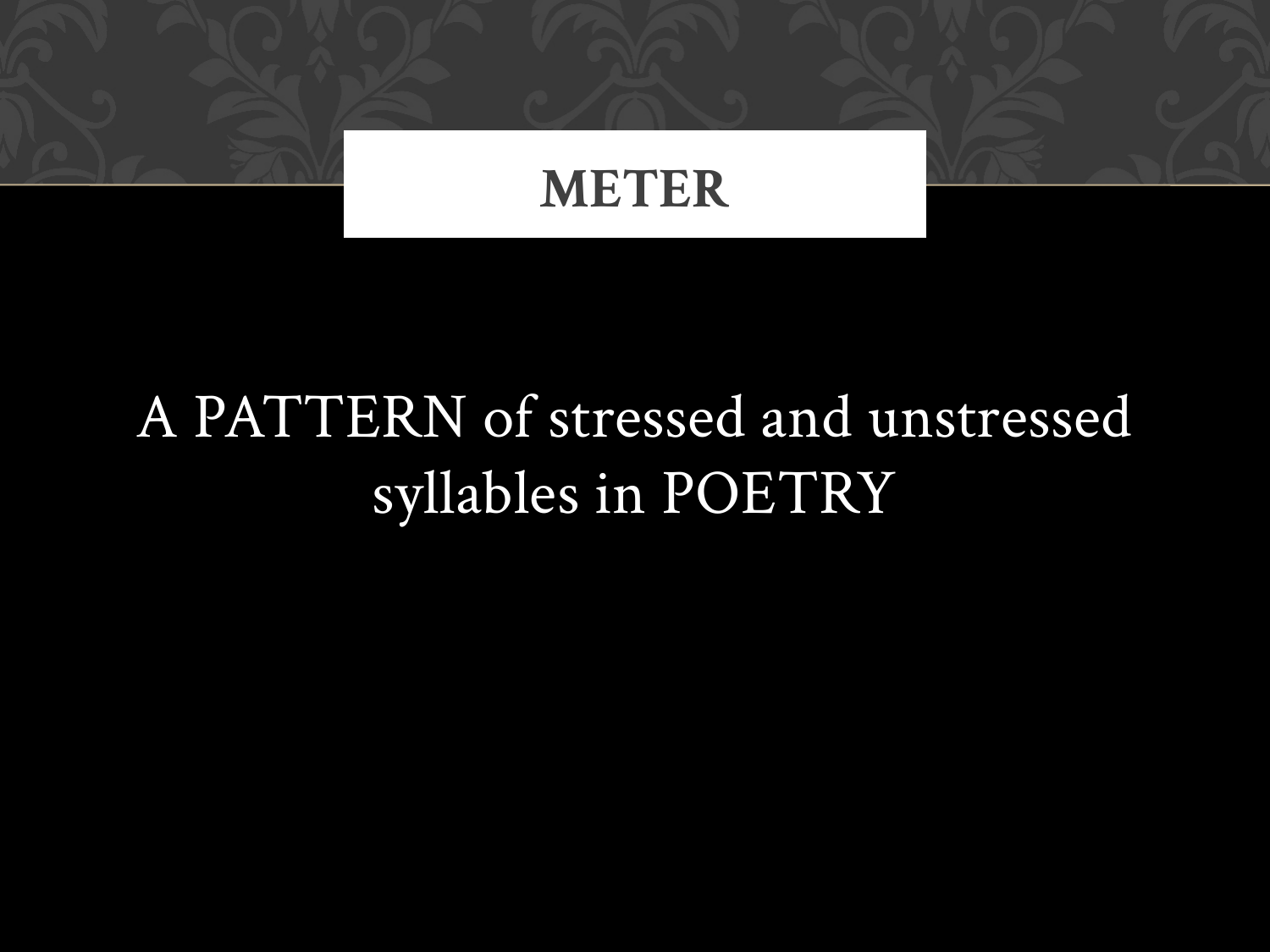

A PATTERN of stressed and unstressed syllables in POETRY

# METER